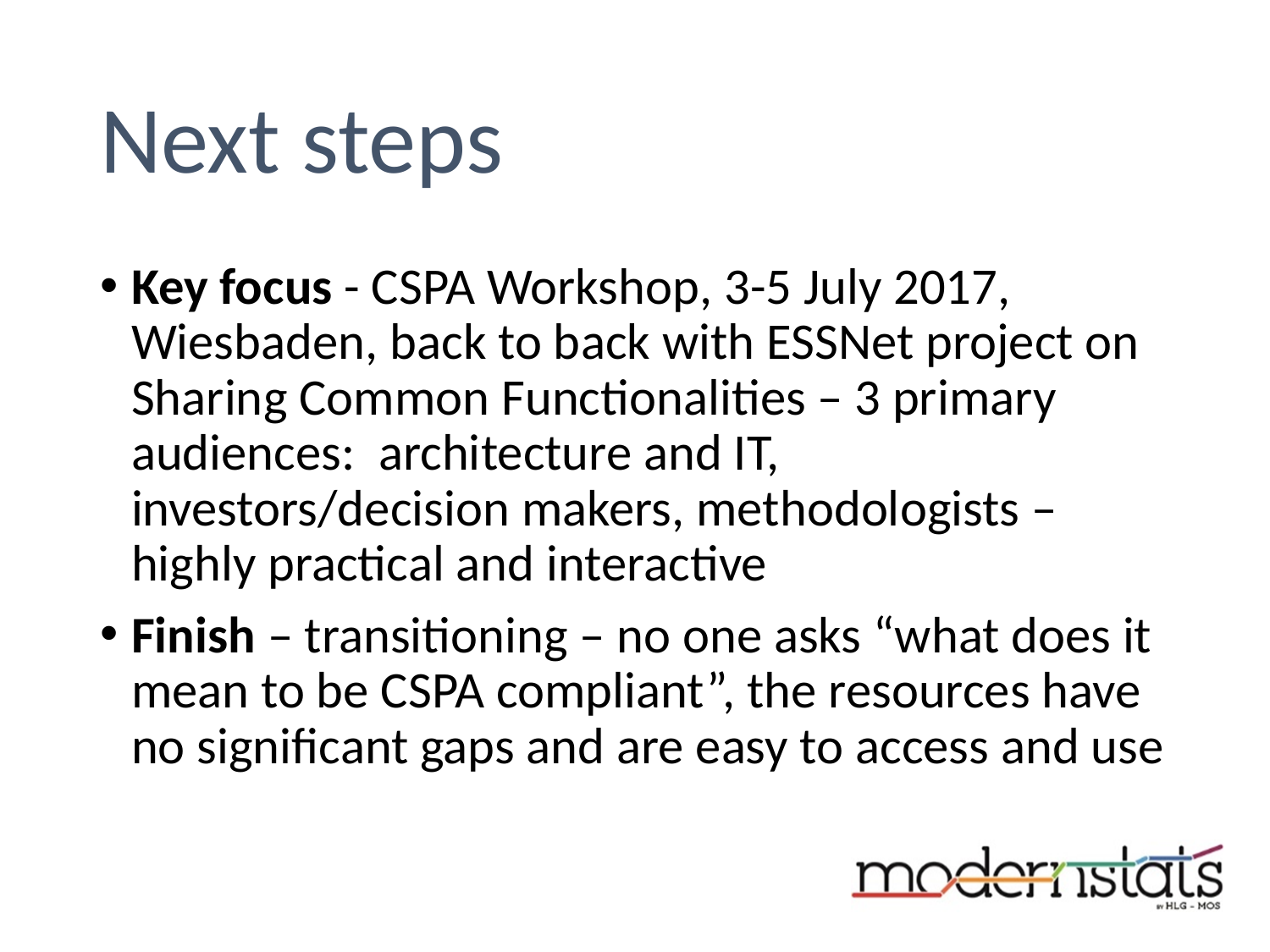

# Next steps
Key focus - CSPA Workshop, 3-5 July 2017, Wiesbaden, back to back with ESSNet project on Sharing Common Functionalities – 3 primary audiences:  architecture and IT, investors/decision makers, methodologists – highly practical and interactive
Finish – transitioning – no one asks “what does it mean to be CSPA compliant”, the resources have no significant gaps and are easy to access and use